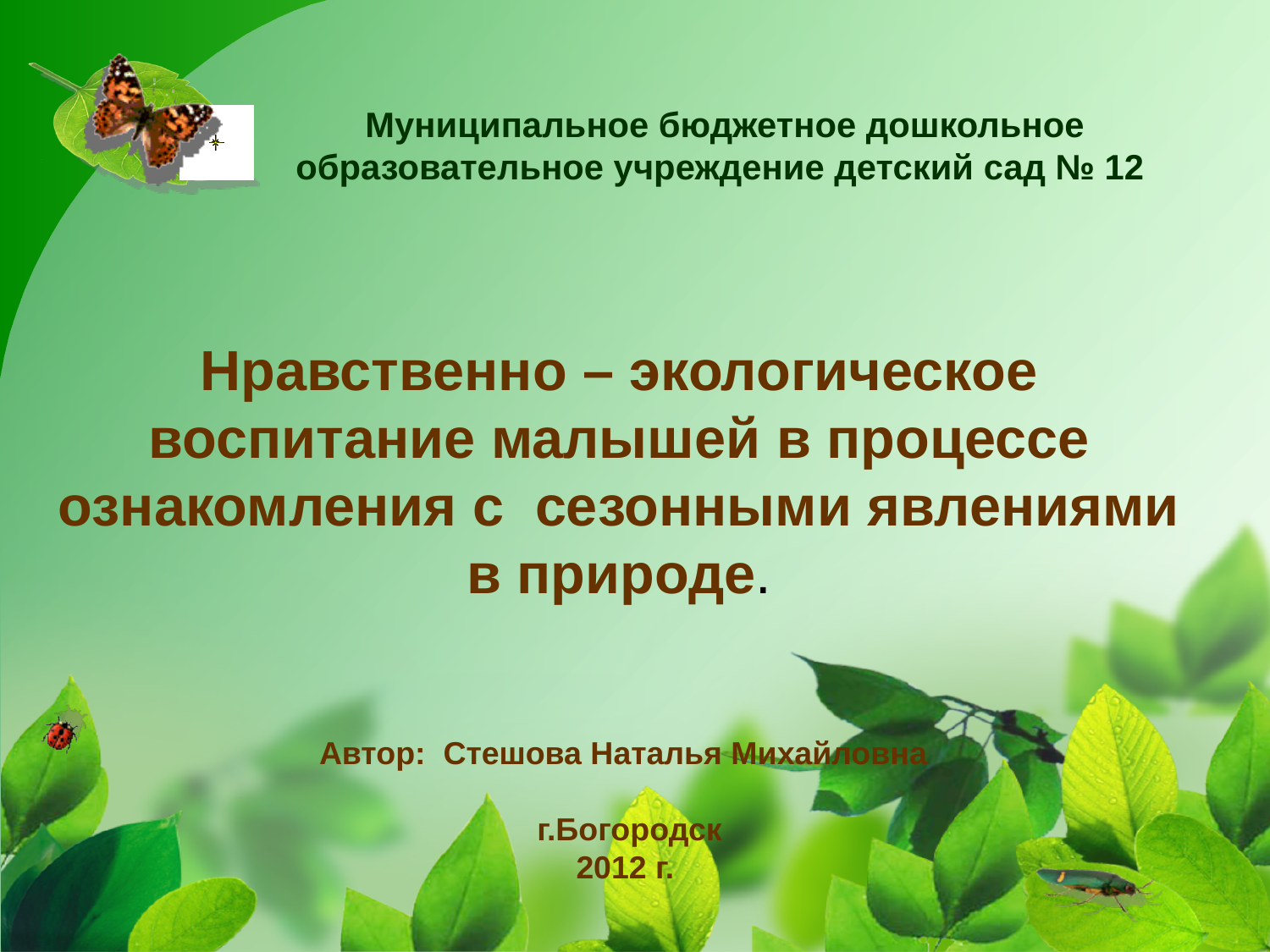

# Муниципальное бюджетное дошкольное образовательное учреждение детский сад № 12
Нравственно – экологическое воспитание малышей в процессе ознакомления с  сезонными явлениями в природе.
Автор:  Стешова Наталья Михайловна

г.Богородск
2012 г.